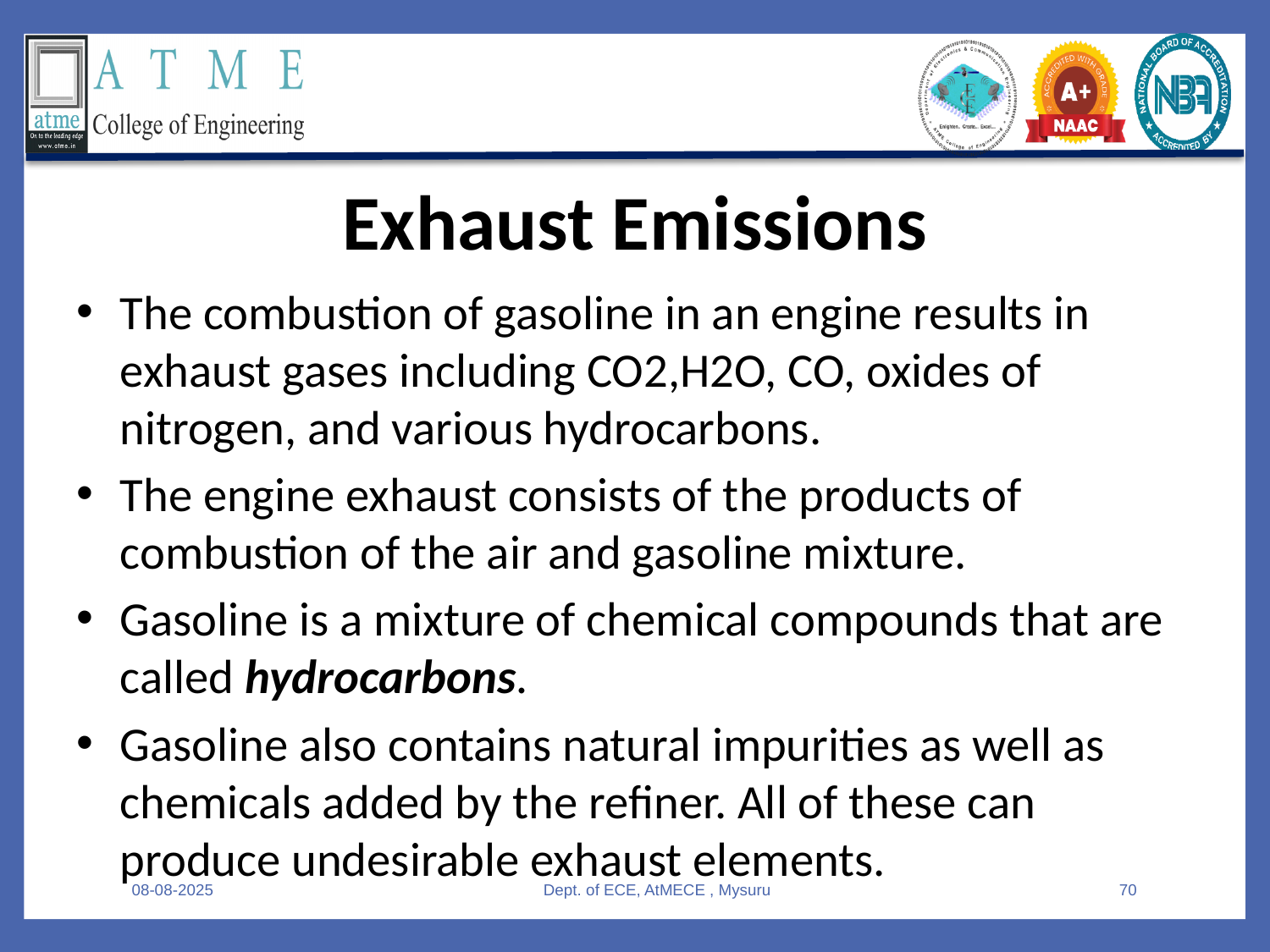

Exhaust Emissions
The combustion of gasoline in an engine results in exhaust gases including CO2,H2O, CO, oxides of nitrogen, and various hydrocarbons.
The engine exhaust consists of the products of combustion of the air and gasoline mixture.
Gasoline is a mixture of chemical compounds that are called hydrocarbons.
Gasoline also contains natural impurities as well as chemicals added by the refiner. All of these can produce undesirable exhaust elements.
08-08-2025
Dept. of ECE, AtMECE , Mysuru
70